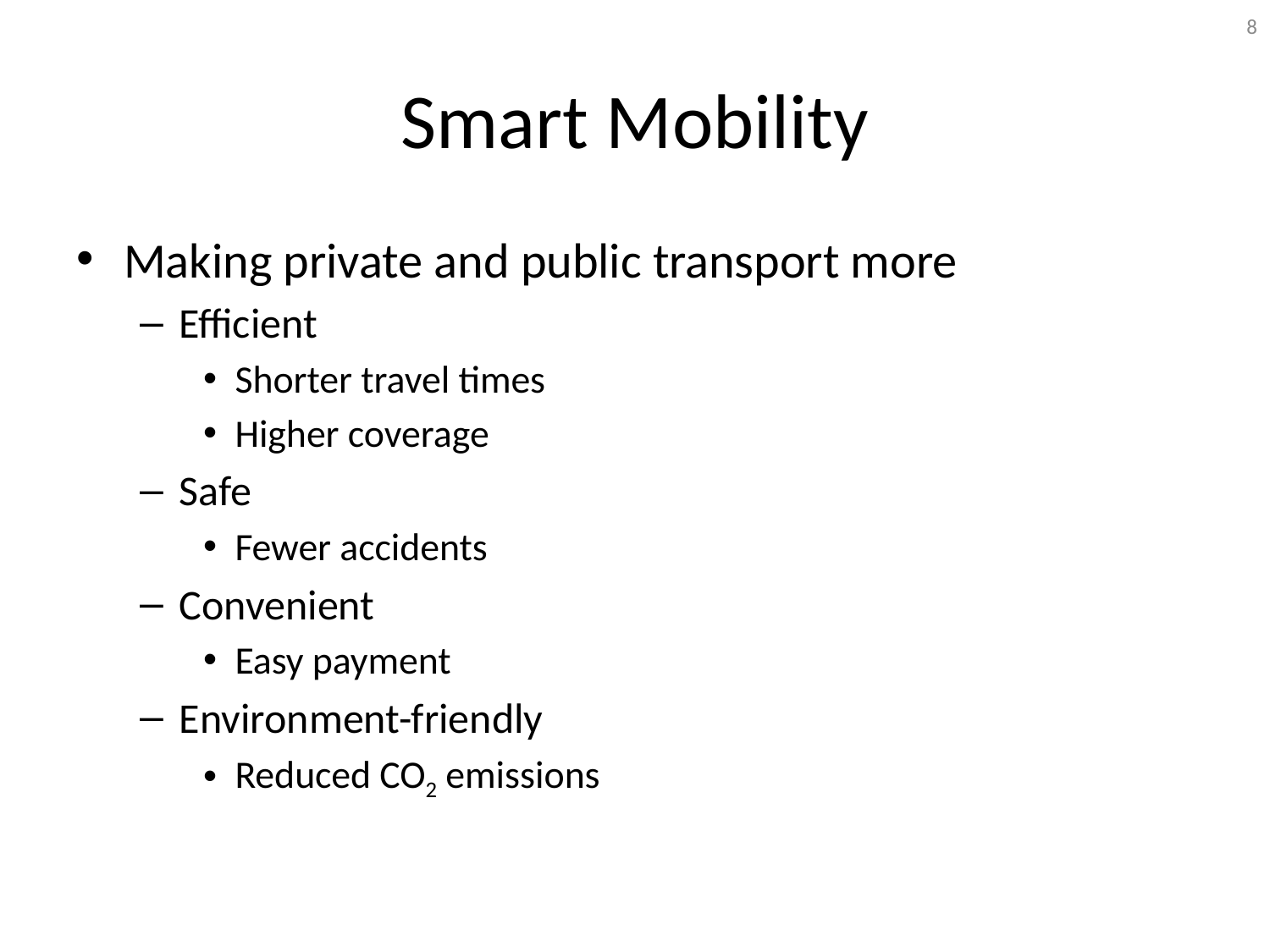

8
# Smart Mobility
Making private and public transport more
Efficient
Shorter travel times
Higher coverage
Safe
Fewer accidents
Convenient
Easy payment
Environment-friendly
Reduced CO2 emissions